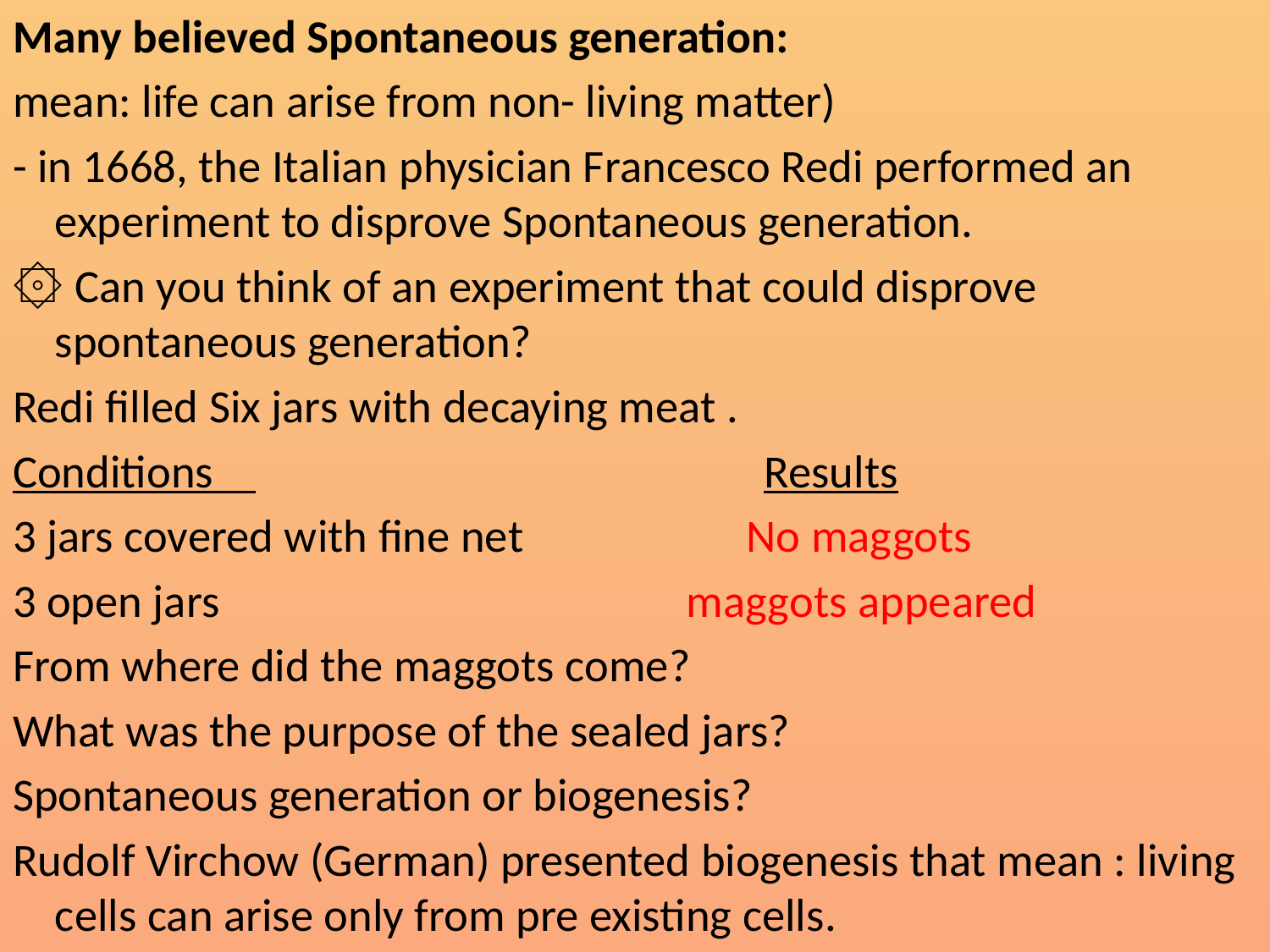

Many believed Spontaneous generation:
mean: life can arise from non- living matter)
- in 1668, the Italian physician Francesco Redi performed an experiment to disprove Spontaneous generation.
۞ Can you think of an experiment that could disprove spontaneous generation?
Redi filled Six jars with decaying meat .
Conditions                                                    Results
3 jars covered with fine net                     No maggots
3 open jars 	                                        maggots appeared
From where did the maggots come?
What was the purpose of the sealed jars?
Spontaneous generation or biogenesis?
Rudolf Virchow (German) presented biogenesis that mean : living cells can arise only from pre existing cells.
#